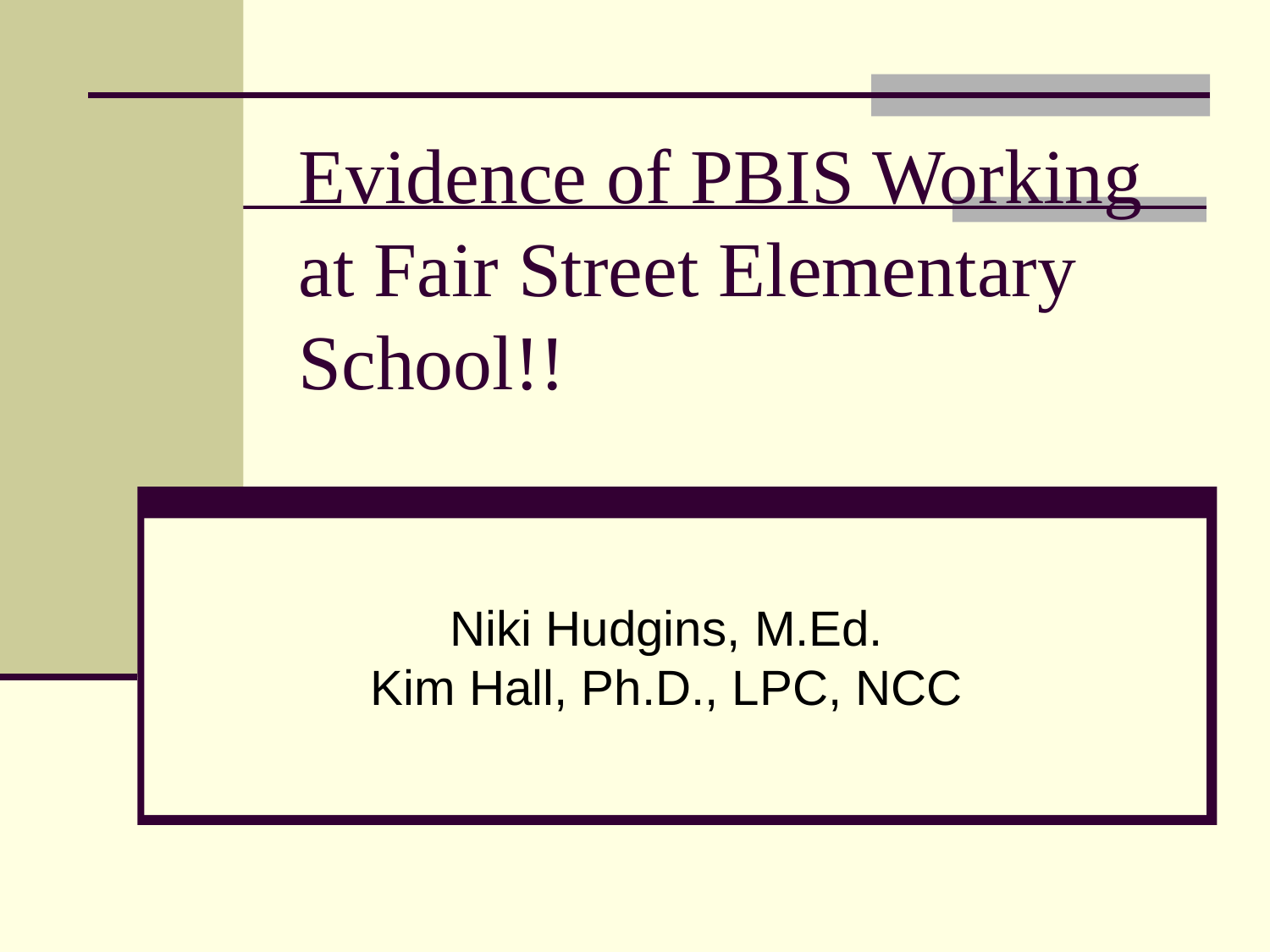

# Evidence of PBIS Working at Fair Street Elementary School!!

Niki Hudgins, M.Ed.
Kim Hall, Ph.D., LPC, NCC